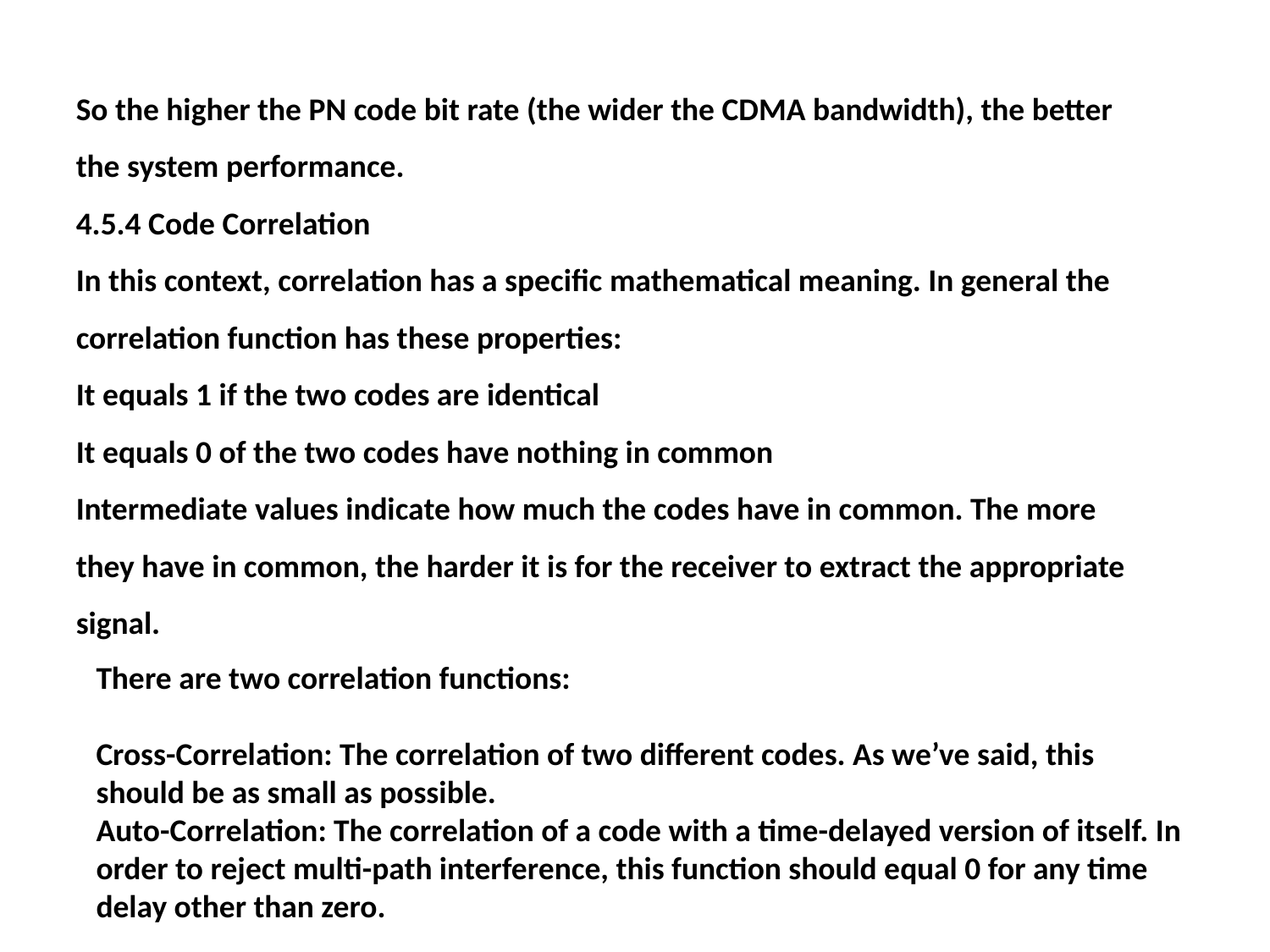

So the higher the PN code bit rate (the wider the CDMA bandwidth), the better the system performance.
4.5.4 Code Correlation
In this context, correlation has a specific mathematical meaning. In general the correlation function has these properties:
It equals 1 if the two codes are identical
It equals 0 of the two codes have nothing in common
Intermediate values indicate how much the codes have in common. The more they have in common, the harder it is for the receiver to extract the appropriate signal.
There are two correlation functions:

Cross-Correlation: The correlation of two different codes. As we’ve said, this should be as small as possible.
Auto-Correlation: The correlation of a code with a time-delayed version of itself. In order to reject multi-path interference, this function should equal 0 for any time delay other than zero.